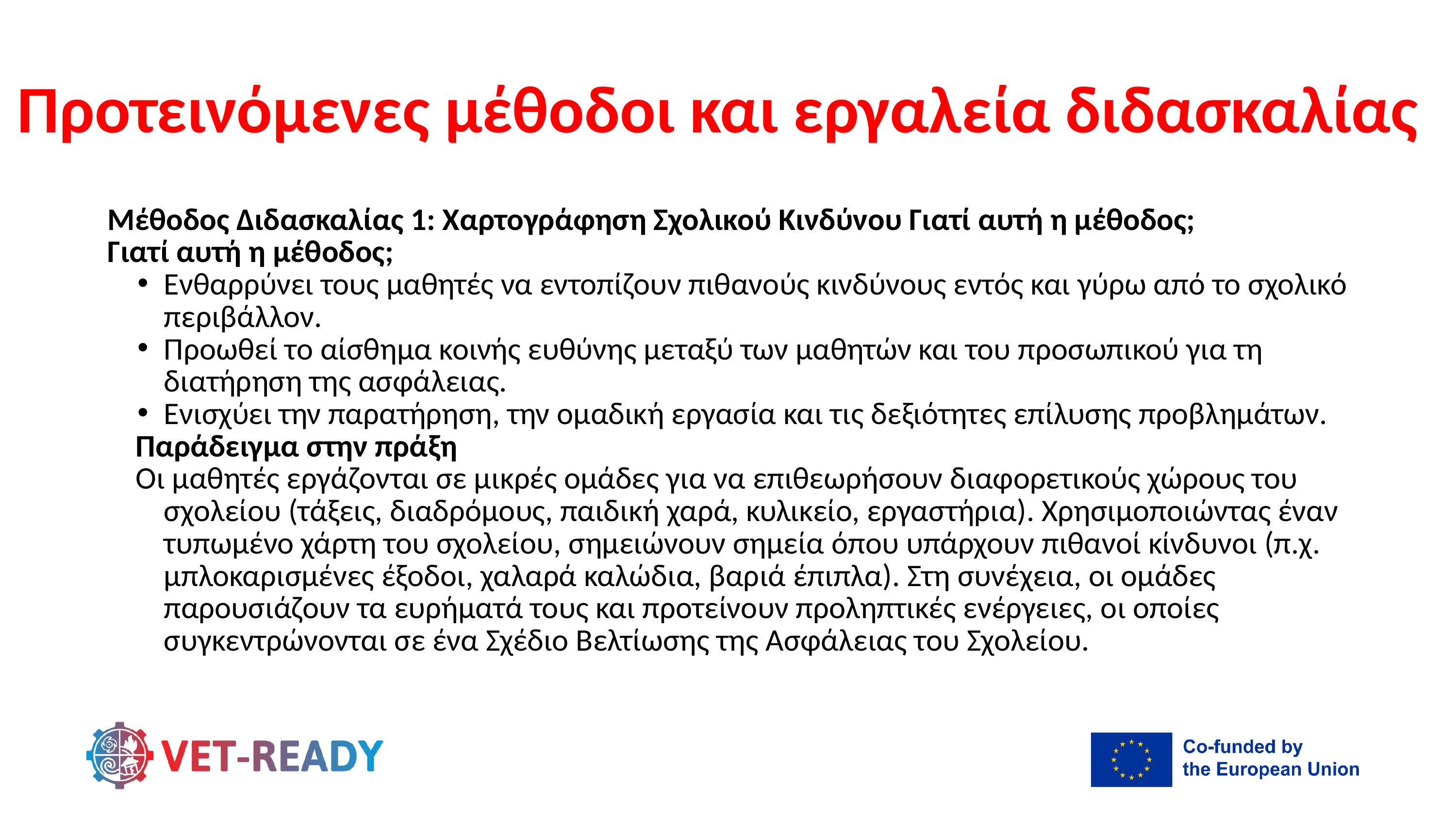

Προτεινόμενες μέθοδοι και εργαλεία διδασκαλίας
Μέθοδος Διδασκαλίας 1: Χαρτογράφηση Σχολικού Κινδύνου Γιατί αυτή η μέθοδος;
Γιατί αυτή η μέθοδος;
Ενθαρρύνει τους μαθητές να εντοπίζουν πιθανούς κινδύνους εντός και γύρω από το σχολικό περιβάλλον.
Προωθεί το αίσθημα κοινής ευθύνης μεταξύ των μαθητών και του προσωπικού για τη διατήρηση της ασφάλειας.
Ενισχύει την παρατήρηση, την ομαδική εργασία και τις δεξιότητες επίλυσης προβλημάτων.
Παράδειγμα στην πράξη
Οι μαθητές εργάζονται σε μικρές ομάδες για να επιθεωρήσουν διαφορετικούς χώρους του σχολείου (τάξεις, διαδρόμους, παιδική χαρά, κυλικείο, εργαστήρια). Χρησιμοποιώντας έναν τυπωμένο χάρτη του σχολείου, σημειώνουν σημεία όπου υπάρχουν πιθανοί κίνδυνοι (π.χ. μπλοκαρισμένες έξοδοι, χαλαρά καλώδια, βαριά έπιπλα). Στη συνέχεια, οι ομάδες παρουσιάζουν τα ευρήματά τους και προτείνουν προληπτικές ενέργειες, οι οποίες συγκεντρώνονται σε ένα Σχέδιο Βελτίωσης της Ασφάλειας του Σχολείου.